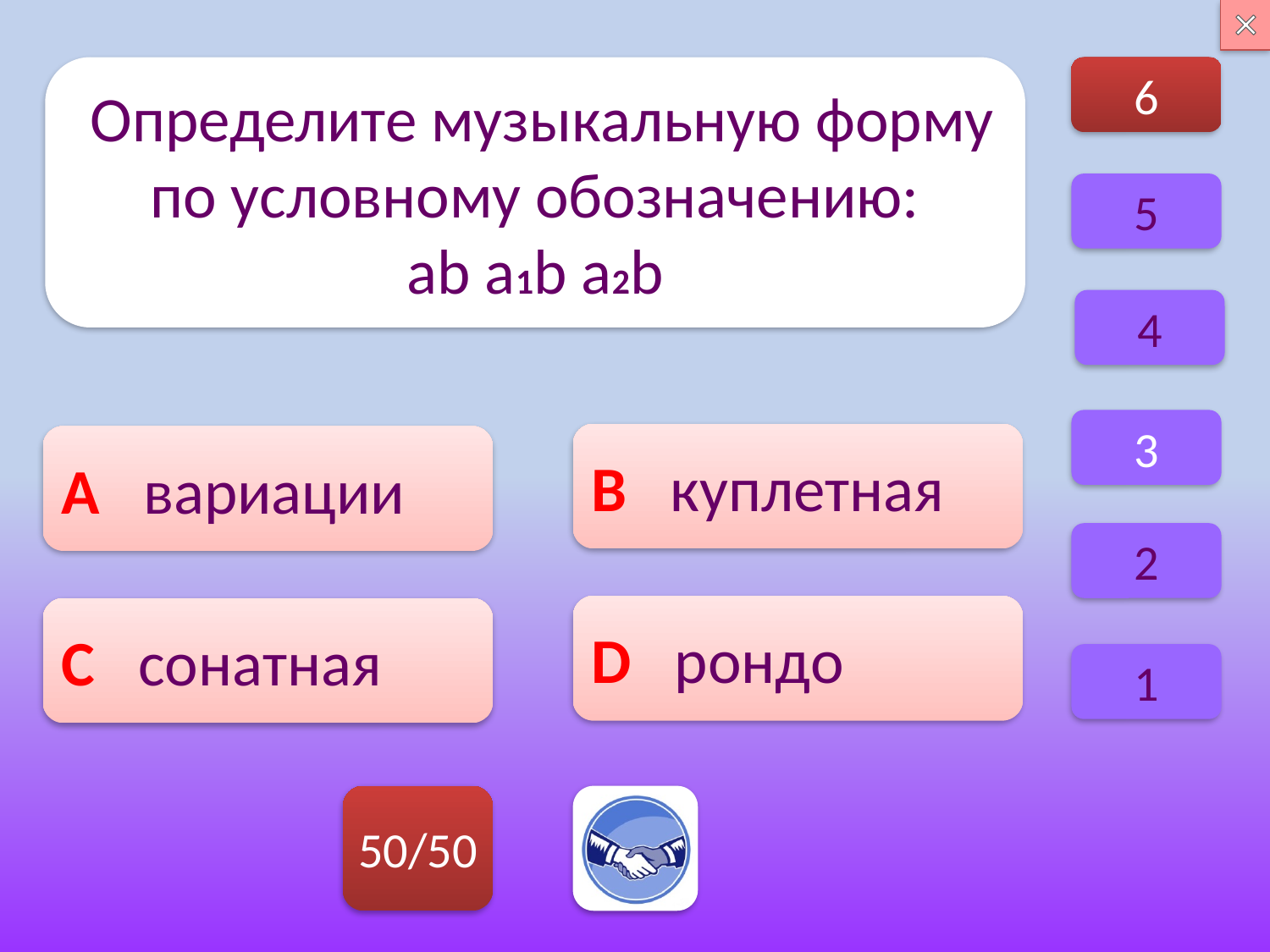

6
 Определите музыкальную форму по условному обозначению:
ab a1b a2b
5
4
3
В   куплетная
А   вариации
2
D   рондо
C   сонатная
1
50/50